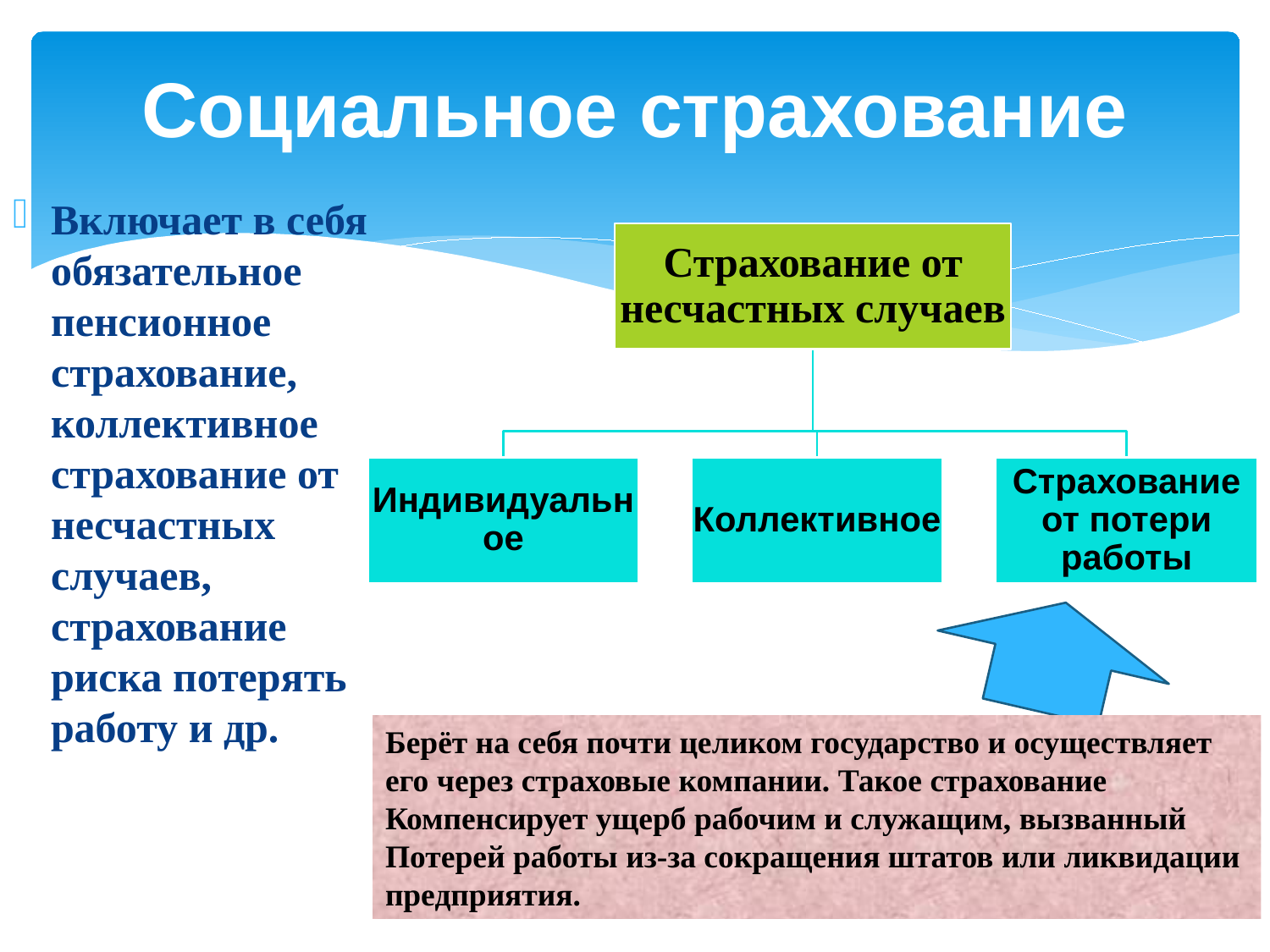

# Социальное страхование
Страхование от несчастных случаев
Индивидуальное
Коллективное
Страхование от потери работы
Включает в себя обязательное пенсионное страхование, коллективное страхование от несчастных случаев, страхование риска потерять работу и др.

Берёт на себя почти целиком государство и осуществляет
его через страховые компании. Такое страхование
Компенсирует ущерб рабочим и служащим, вызванный
Потерей работы из-за сокращения штатов или ликвидации
предприятия.